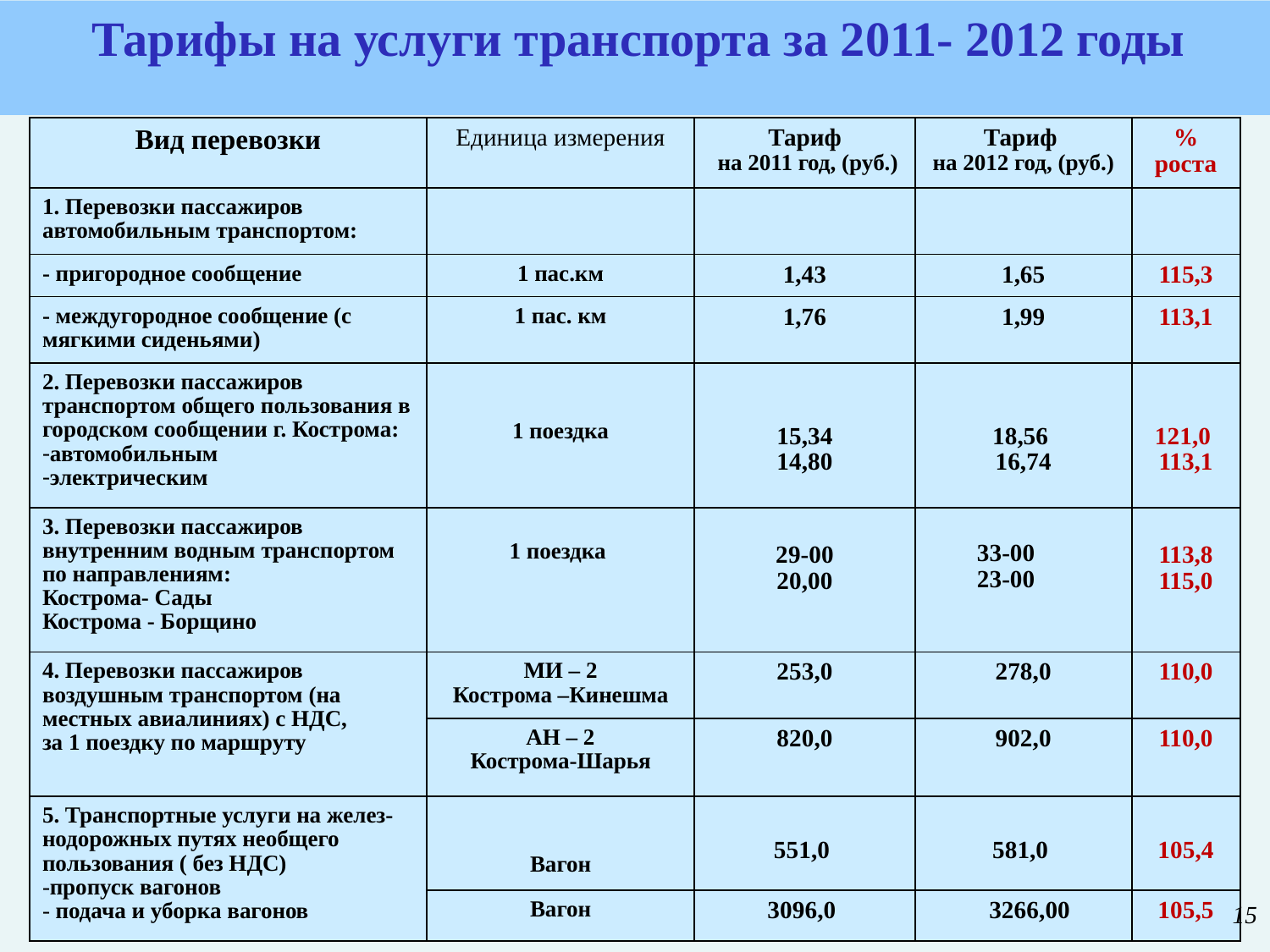

Тарифы на услуги транспорта за 2011- 2012 годы

| Вид перевозки | Единица измерения | Тариф на 2011 год, (руб.) | Тариф на 2012 год, (руб.) | % роста |
| --- | --- | --- | --- | --- |
| 1. Перевозки пассажиров автомобильным транспортом: |  |  |  |  |
| - пригородное сообщение | 1 пас.км | 1,43 | 1,65 | 115,3 |
| - междугородное сообщение (с мягкими сиденьями) | 1 пас. км | 1,76 | 1,99 | 113,1 |
| 2. Перевозки пассажиров транспортом общего пользования в городском сообщении г. Кострома: автомобильным электрическим | 1 поездка | 15,34 14,80 | 18,56 16,74 | 121,0 113,1 |
| 3. Перевозки пассажиров внутренним водным транспортом по направлениям: Кострома- Сады Кострома - Борщино | 1 поездка | 29-00 20,00 | 33-00 23-00 | 113,8 115,0 |
| 4. Перевозки пассажиров воздушным транспортом (на местных авиалиниях) с НДС, за 1 поездку по маршруту | МИ – 2 Кострома –Кинешма | 253,0 | 278,0 | 110,0 |
|  | АН – 2 Кострома-Шарья | 820,0 | 902,0 | 110,0 |
| 5. Транспортные услуги на желез-нодорожных путях необщего пользования ( без НДС) пропуск вагонов подача и уборка вагонов | Вагон | 551,0 | 581,0 | 105,4 |
|  | Вагон | 3096,0 | 3266,00 | 105,5 |
15